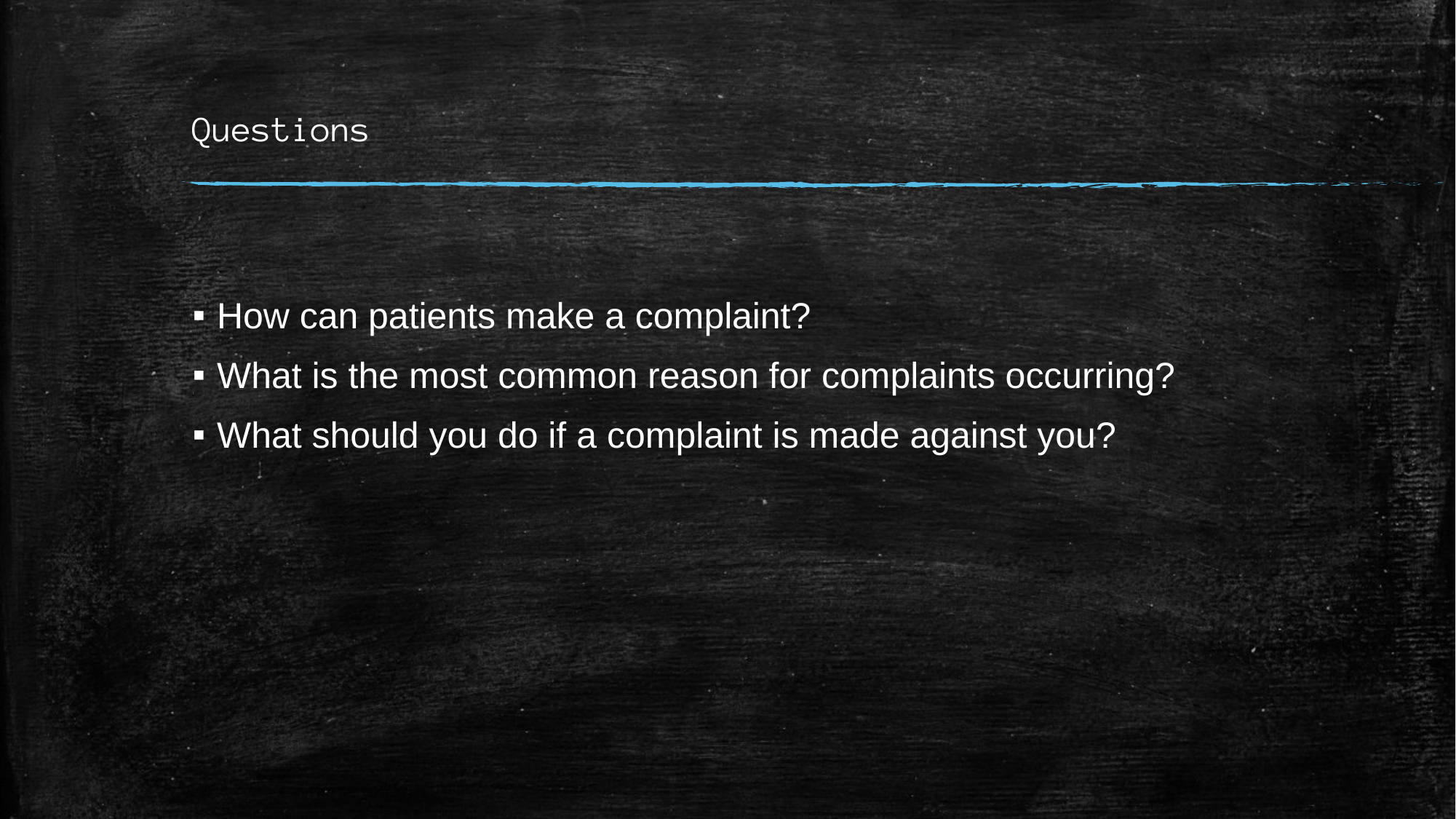

# Questions

How can patients make a complaint?
What is the most common reason for complaints occurring?
What should you do if a complaint is made against you?